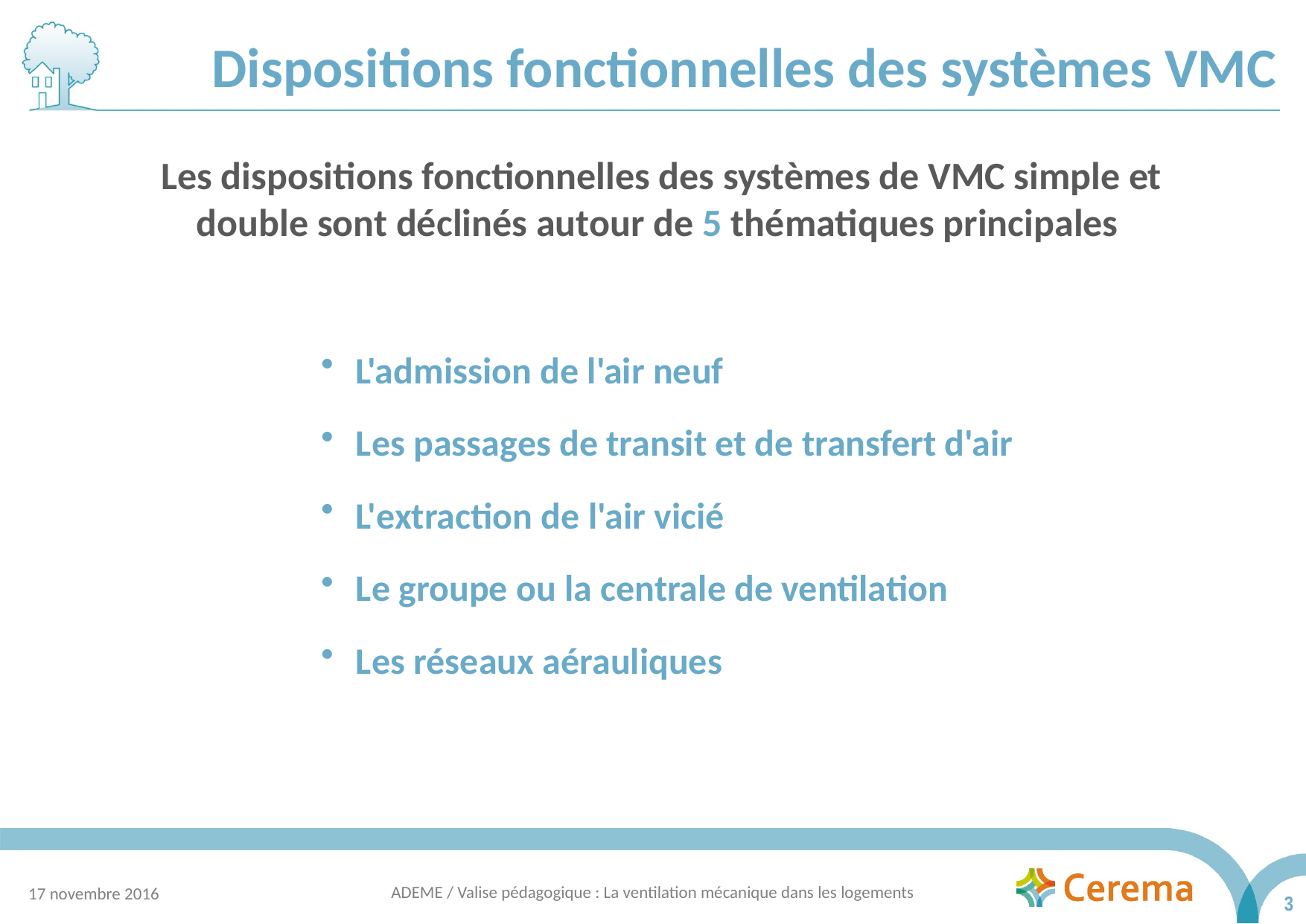

Dispositions fonctionnelles des systèmes VMC
Les dispositions fonctionnelles des systèmes de VMC simple et double sont déclinés autour de 5 thématiques principales
L'admission de l'air neuf
Les passages de transit et de transfert d'air
L'extraction de l'air vicié
Le groupe ou la centrale de ventilation
Les réseaux aérauliques